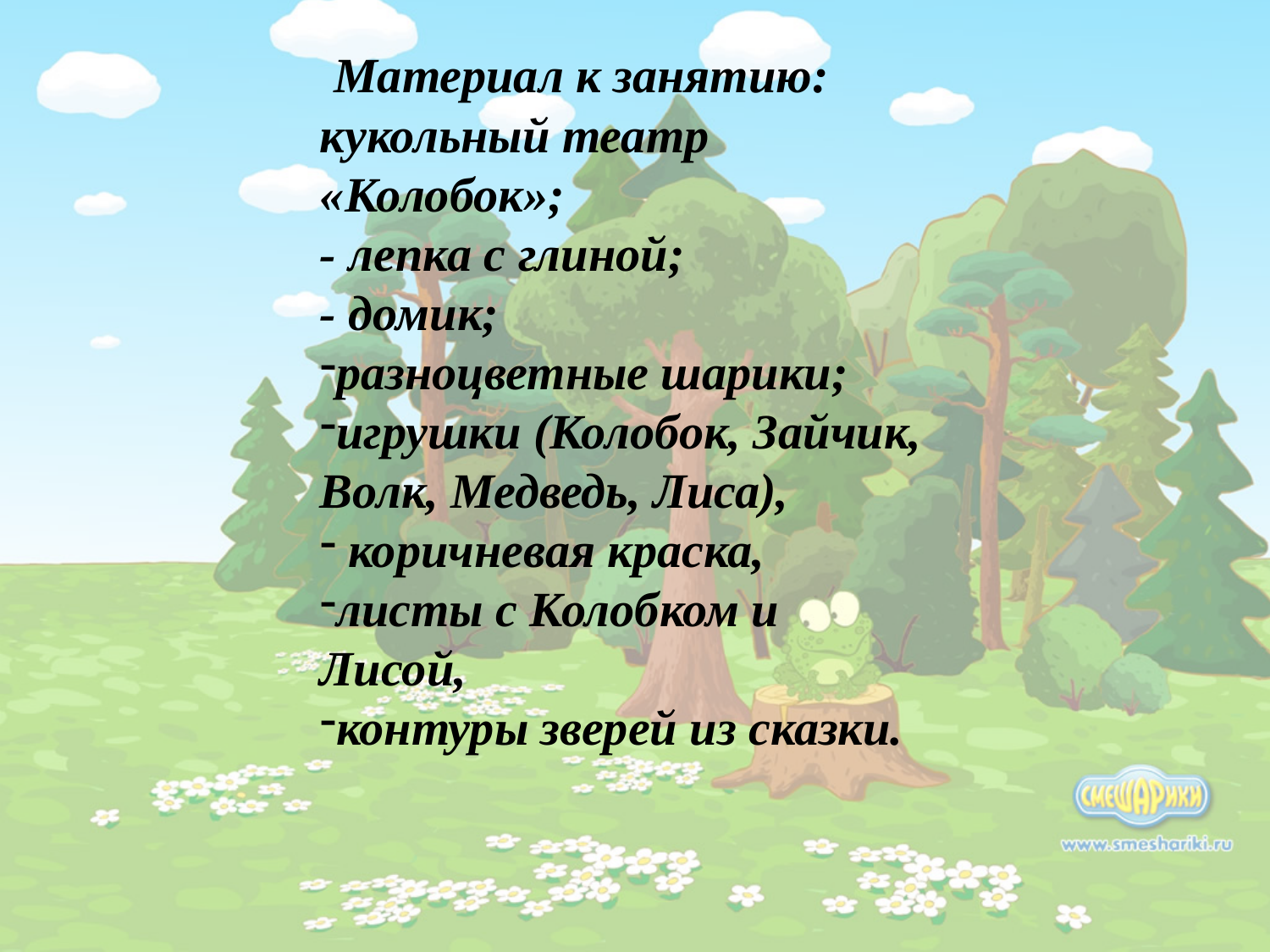

Материал к занятию:
кукольный театр «Колобок»;
- лепка с глиной;
- домик;
разноцветные шарики;
игрушки (Колобок, Зайчик, Волк, Медведь, Лиса),
 коричневая краска,
листы с Колобком и Лисой,
контуры зверей из сказки.